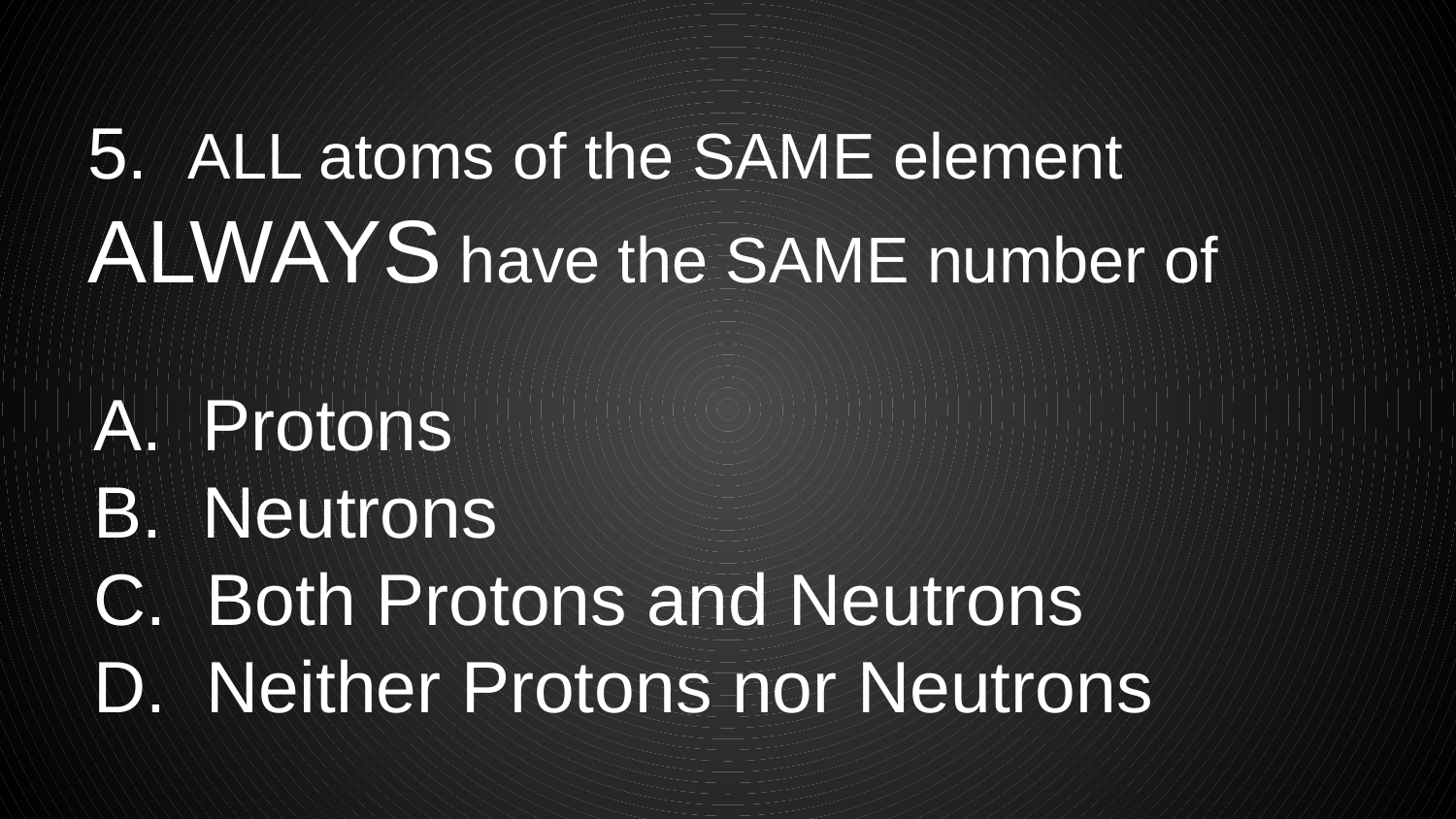

5.  ALL atoms of the SAME element ALWAYS have the SAME number of

  Protons
  Neutrons
  Both Protons and Neutrons
  Neither Protons nor Neutrons